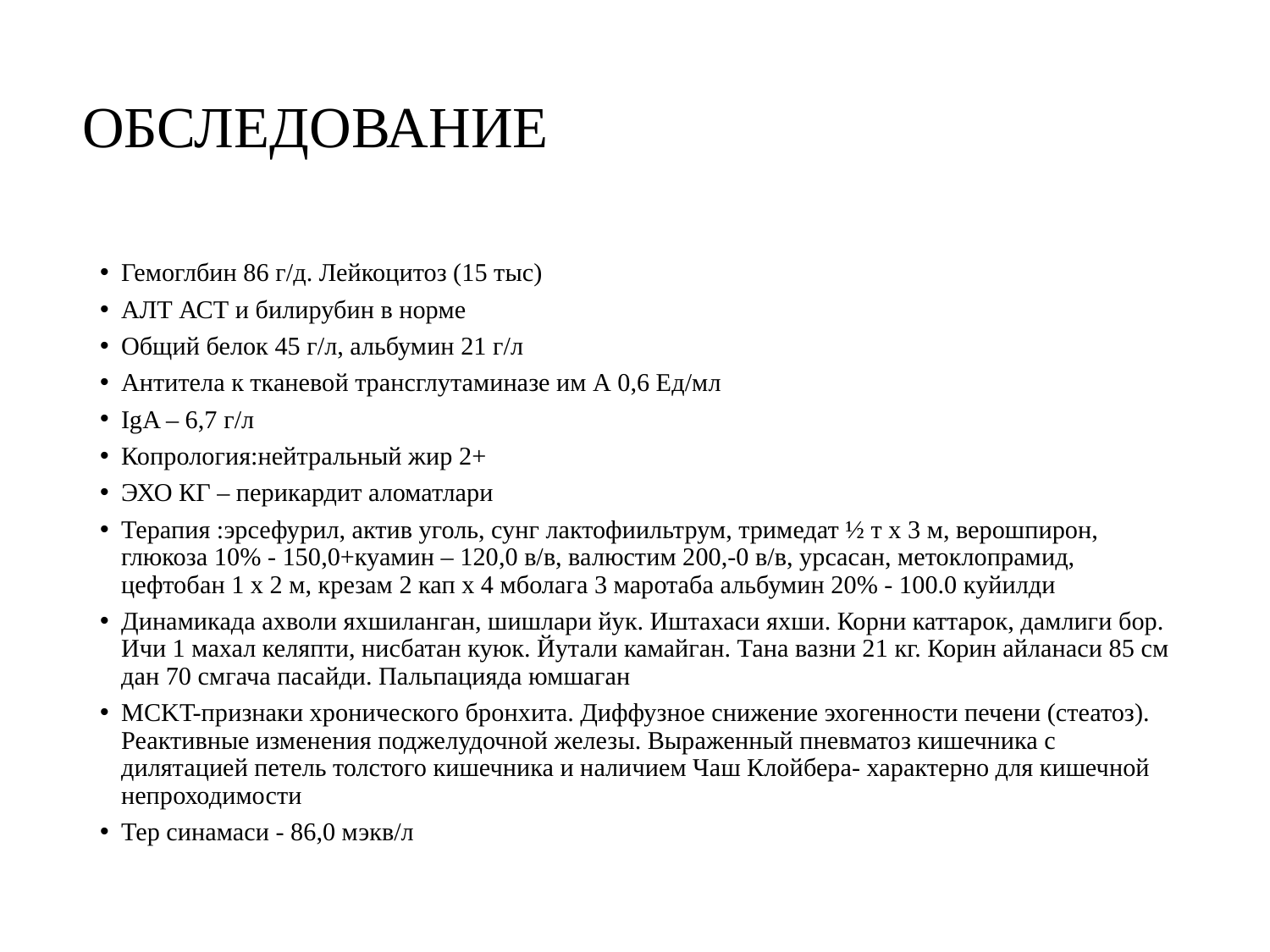

# ОБСЛЕДОВАНИЕ
Гемоглбин 86 г/д. Лейкоцитоз (15 тыс)
АЛТ АСТ и билирубин в норме
Общий белок 45 г/л, альбумин 21 г/л
Антитела к тканевой трансглутаминазе им А 0,6 Ед/мл
IgA – 6,7 г/л
Копрология:нейтральный жир 2+
ЭХО КГ – перикардит аломатлари
Терапия :эрсефурил, актив уголь, сунг лактофиильтрум, тримедат ½ т х 3 м, верошпирон, глюкоза 10% - 150,0+куамин – 120,0 в/в, валюстим 200,-0 в/в, урсасан, метоклопрамид, цефтобан 1 х 2 м, крезам 2 кап х 4 мболага 3 маротаба альбумин 20% - 100.0 куйилди
Динамикада ахволи яхшиланган, шишлари йук. Иштахаси яхши. Корни каттарок, дамлиги бор. Ичи 1 махал келяпти, нисбатан куюк. Йутали камайган. Тана вазни 21 кг. Корин айланаси 85 см дан 70 смгача пасайди. Пальпацияда юмшаган
MCKT-признаки хронического бронхита. Диффузное снижение эхогенности печени (стеатоз). Реактивные изменения поджелудочной железы. Выраженный пневматоз кишечника с дилятацией петель толстого кишечника и наличием Чаш Клойбера- характерно для кишечной непроходимости
Тер синамаси - 86,0 мэкв/л